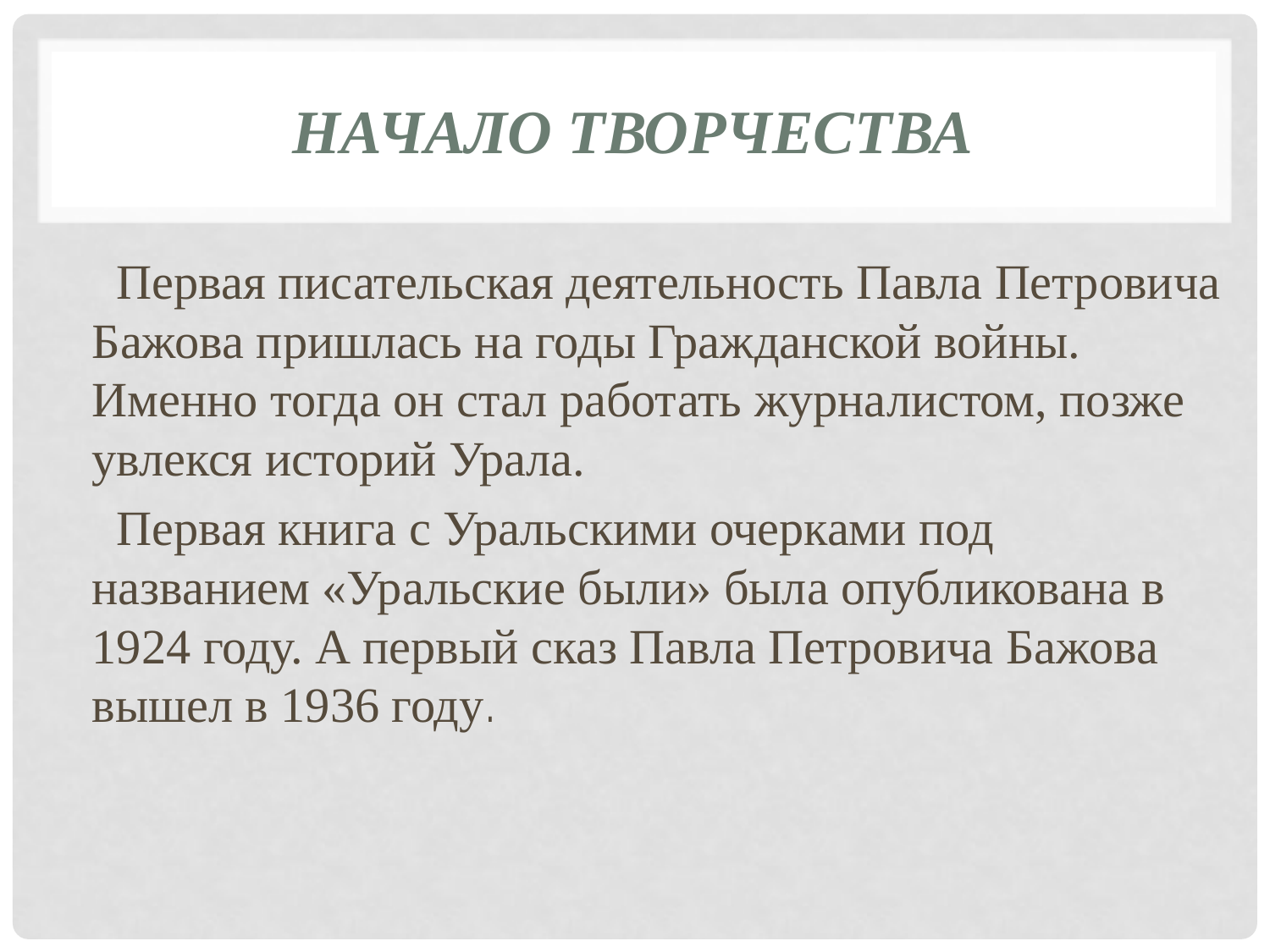

# Начало творчества
  Первая писательская деятельность Павла Петровича Бажова пришлась на годы Гражданской войны. Именно тогда он стал работать журналистом, позже увлекся историй Урала.
  Первая книга с Уральскими очерками под названием «Уральские были» была опубликована в 1924 году. А первый сказ Павла Петровича Бажова вышел в 1936 году.